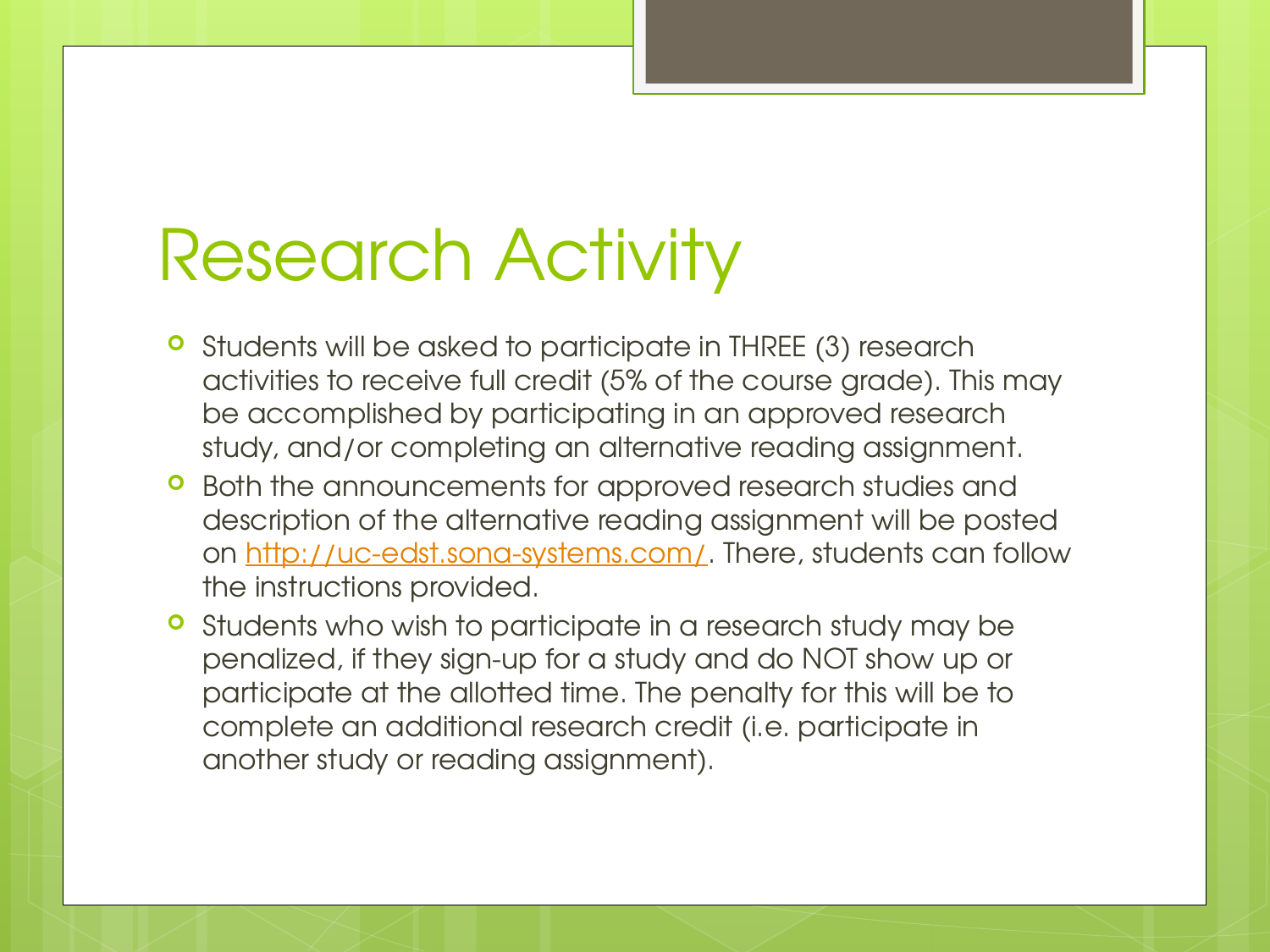

# Research Activity
Students will be asked to participate in THREE (3) research activities to receive full credit (5% of the course grade). This may be accomplished by participating in an approved research study, and/or completing an alternative reading assignment.
Both the announcements for approved research studies and description of the alternative reading assignment will be posted on http://uc-edst.sona-systems.com/. There, students can follow the instructions provided.
Students who wish to participate in a research study may be penalized, if they sign-up for a study and do NOT show up or participate at the allotted time. The penalty for this will be to complete an additional research credit (i.e. participate in another study or reading assignment).